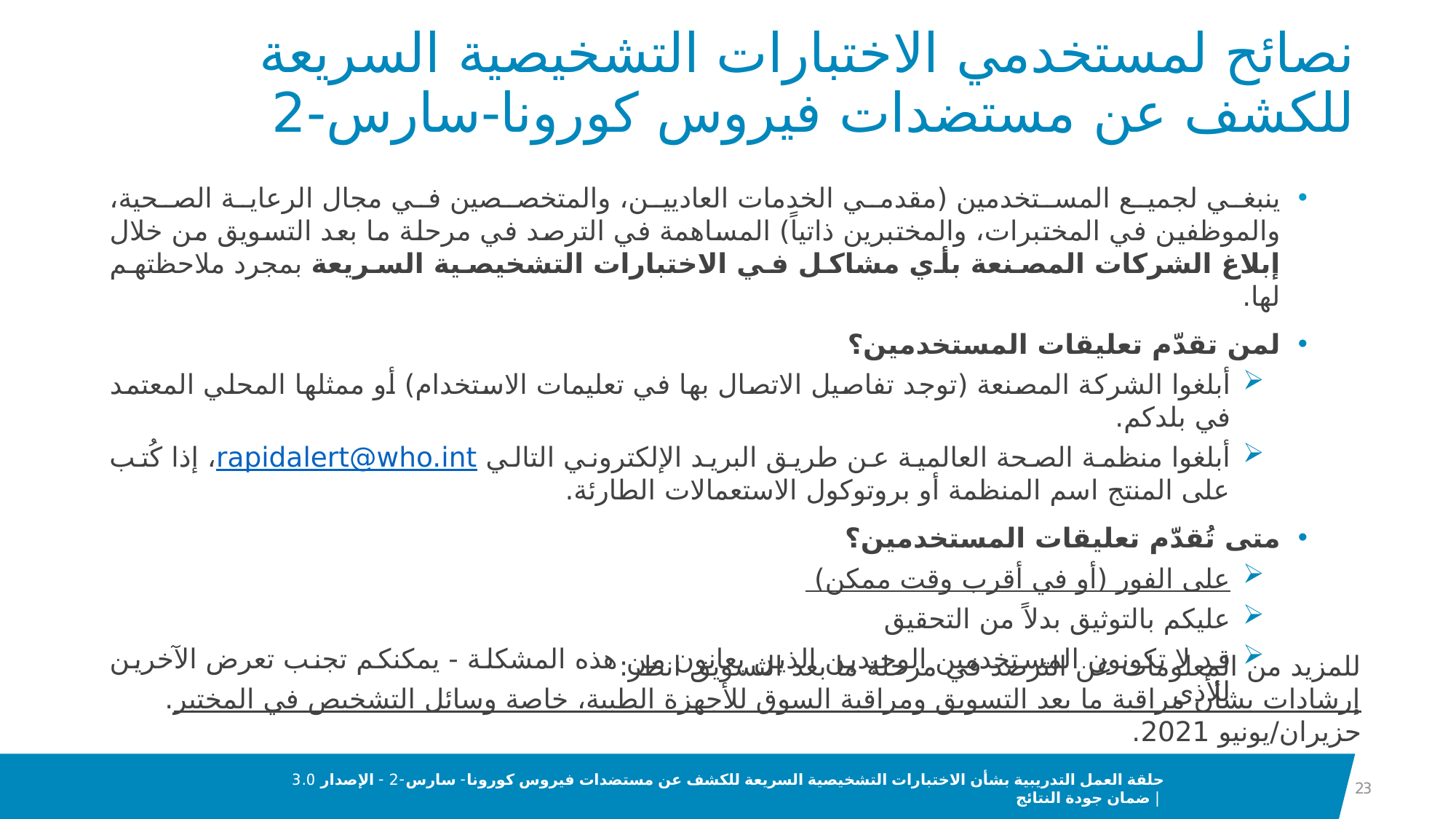

# نصائح لمستخدمي الاختبارات التشخيصية السريعة للكشف عن مستضدات فيروس كورونا-سارس-2
ينبغي لجميع المستخدمين (مقدمي الخدمات العاديين، والمتخصصين في مجال الرعاية الصحية، والموظفين في المختبرات، والمختبرين ذاتياً) المساهمة في الترصد في مرحلة ما بعد التسويق من خلال إبلاغ الشركات المصنعة بأي مشاكل في الاختبارات التشخيصية السريعة بمجرد ملاحظتهم لها.
لمن تقدّم تعليقات المستخدمين؟
أبلغوا الشركة المصنعة (توجد تفاصيل الاتصال بها في تعليمات الاستخدام) أو ممثلها المحلي المعتمد في بلدكم.
أبلغوا منظمة الصحة العالمية عن طريق البريد الإلكتروني التالي rapidalert@who.int، إذا كُتب على المنتج اسم المنظمة أو بروتوكول الاستعمالات الطارئة.
متى تُقدّم تعليقات المستخدمين؟
على الفور (أو في أقرب وقت ممكن)
عليكم بالتوثيق بدلاً من التحقيق
قد لا تكونون المستخدمين الوحيدين الذين يعانون من هذه المشكلة - يمكنكم تجنب تعرض الآخرين للأذى

للمزيد من المعلومات عن الترصد في مرحلة ما بعد التسويق انظر: إرشادات بشأن مراقبة ما بعد التسويق ومراقبة السوق للأجهزة الطبية، خاصة وسائل التشخيص في المختبر. حزيران/يونيو 2021.
23
حلقة العمل التدريبية بشأن الاختبارات التشخيصية السريعة للكشف عن مستضدات فيروس كورونا- سارس-2 - الإصدار 3.0 | ضمان جودة النتائج